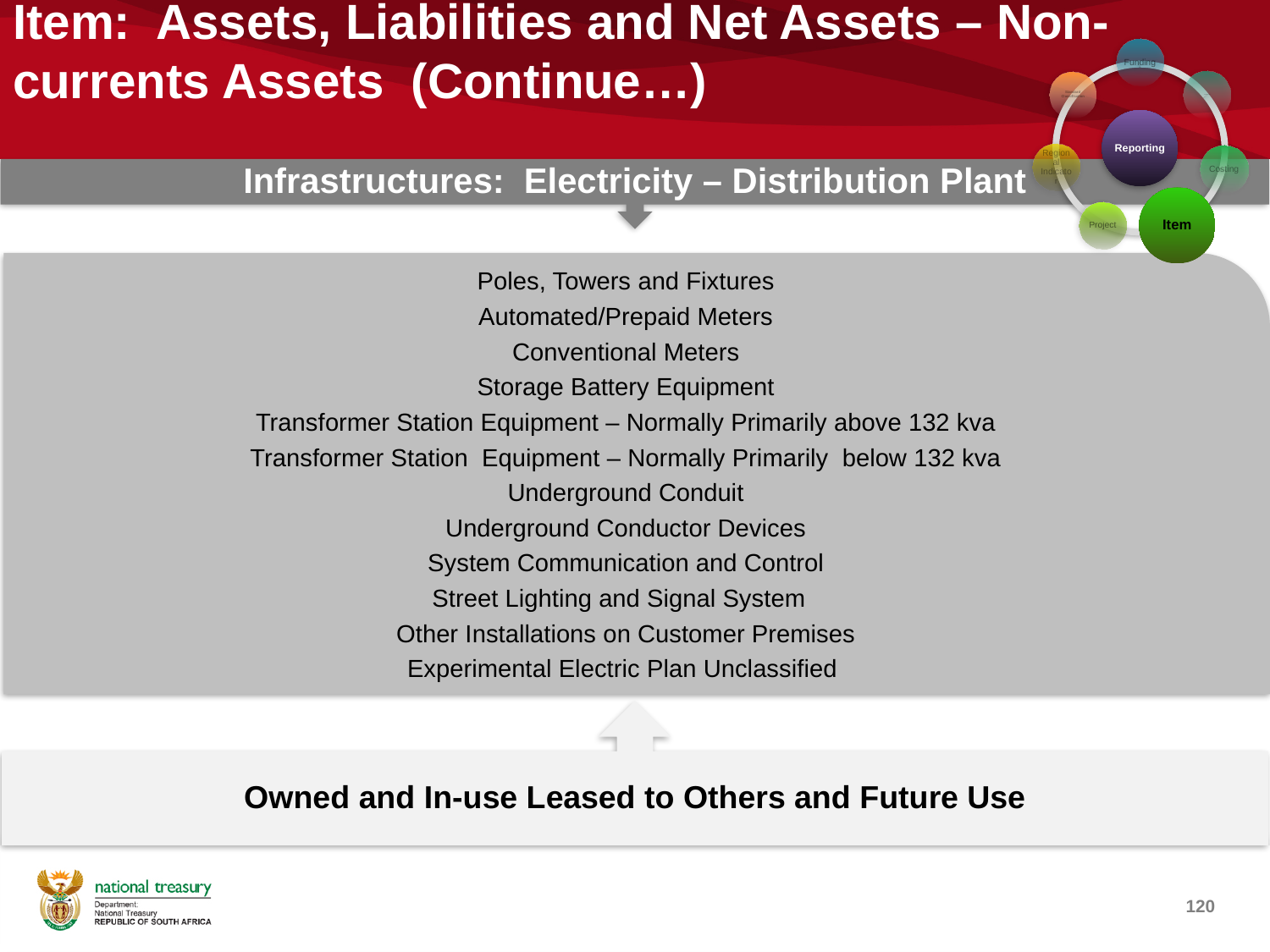

# Item:  Assets, Liabilities and Net Assets – Non-currents Assets  (Continue…) Assets – Non-current Assets
Reporting
Funding
Function
Costing
Item
Project
Regional Indicator
Standard Classification
Infrastructures:  Electricity – Distribution Plant

Poles, Towers and Fixtures
Automated/Prepaid Meters
Conventional Meters
Storage Battery Equipment
Transformer Station Equipment – Normally Primarily above 132 kva
Transformer Station  Equipment – Normally Primarily  below 132 kva
Underground Conduit
Underground Conductor Devices
System Communication and Control
Street Lighting and Signal System
Other Installations on Customer Premises
Experimental Electric Plan Unclassified

Owned and In-use Leased to Others and Future Use
120